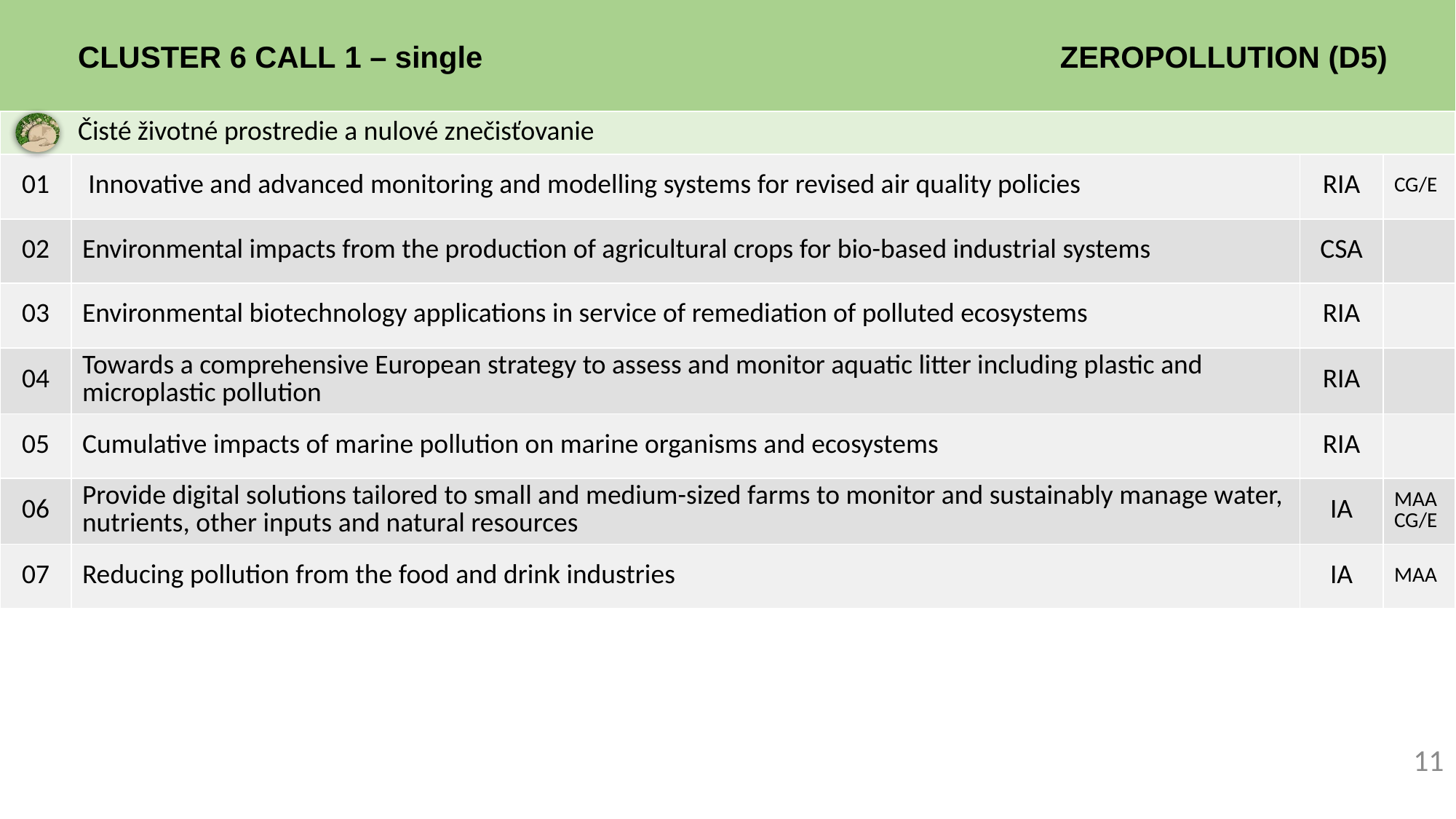

# Cluster 6 Call 1 – single					        ZEROPOLLUTION (D5)
| čisté životné prostredie a nulové znečisťovanie |  |  |  |
| --- | --- | --- | --- |
| 01 | Innovative and advanced monitoring and modelling systems for revised air quality policies | RIA | CG/E |
| 02 | Environmental impacts from the production of agricultural crops for bio-based industrial systems | CSA |  |
| 03 | Environmental biotechnology applications in service of remediation of polluted ecosystems | RIA |  |
| 04 | Towards a comprehensive European strategy to assess and monitor aquatic litter including plastic and microplastic pollution | RIA |  |
| 05 | Cumulative impacts of marine pollution on marine organisms and ecosystems | RIA |  |
| 06 | Provide digital solutions tailored to small and medium-sized farms to monitor and sustainably manage water, nutrients, other inputs and natural resources | IA | MAA CG/E |
| 07 | Reducing pollution from the food and drink industries | IA | MAA |

11